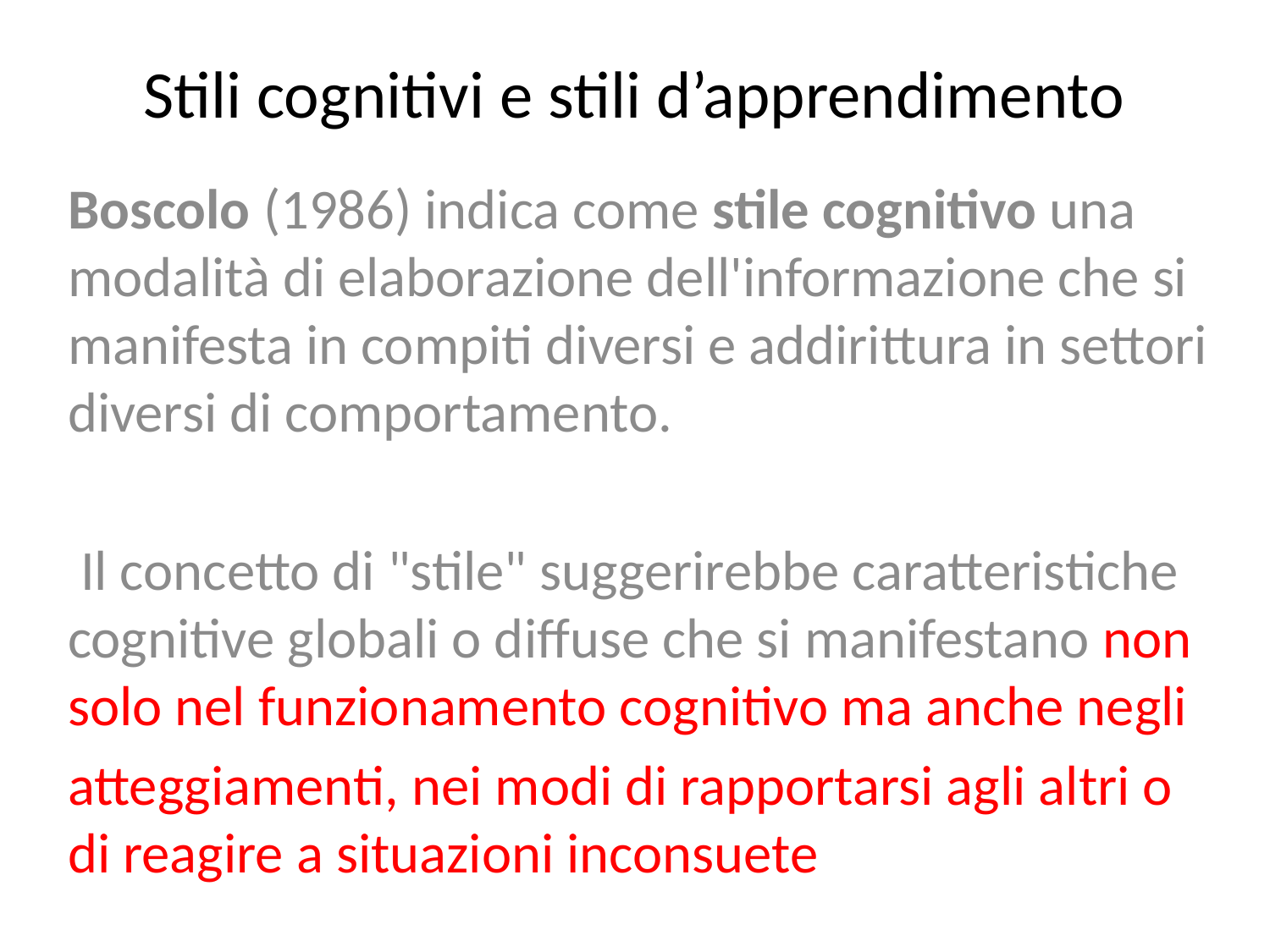

# Stili cognitivi e stili d’apprendimento
Boscolo (1986) indica come stile cognitivo una modalità di elaborazione dell'informazione che si manifesta in compiti diversi e addirittura in settori diversi di comportamento.

 Il concetto di "stile" suggerirebbe caratteristiche cognitive globali o diffuse che si manifestano non solo nel funzionamento cognitivo ma anche negli
atteggiamenti, nei modi di rapportarsi agli altri o di reagire a situazioni inconsuete